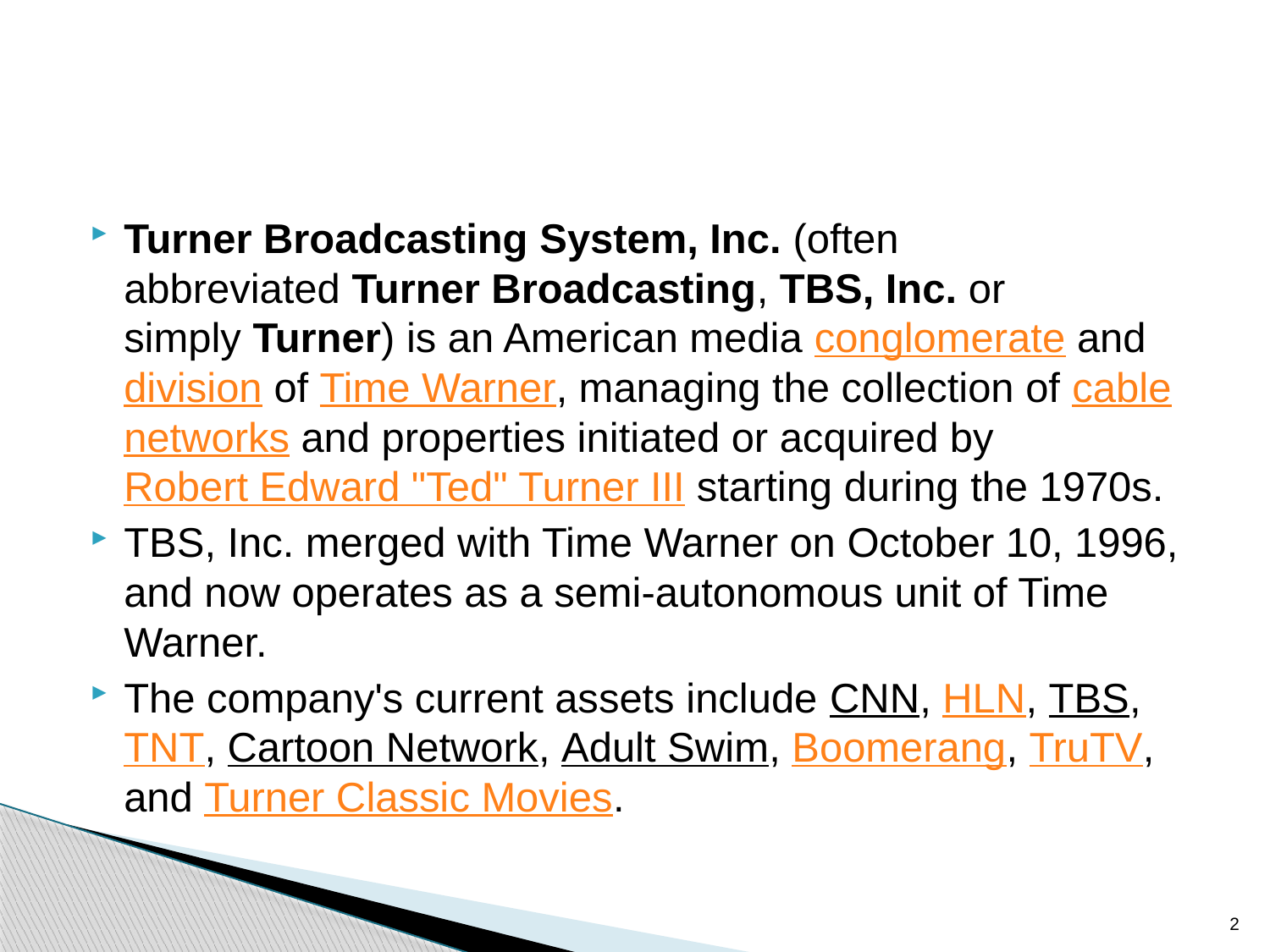

#
Turner Broadcasting System, Inc. (often abbreviated Turner Broadcasting, TBS, Inc. or simply Turner) is an American media conglomerate and division of Time Warner, managing the collection of cable networks and properties initiated or acquired by Robert Edward "Ted" Turner III starting during the 1970s.
TBS, Inc. merged with Time Warner on October 10, 1996, and now operates as a semi-autonomous unit of Time Warner.
The company's current assets include CNN, HLN, TBS, TNT, Cartoon Network, Adult Swim, Boomerang, TruTV, and Turner Classic Movies.

2